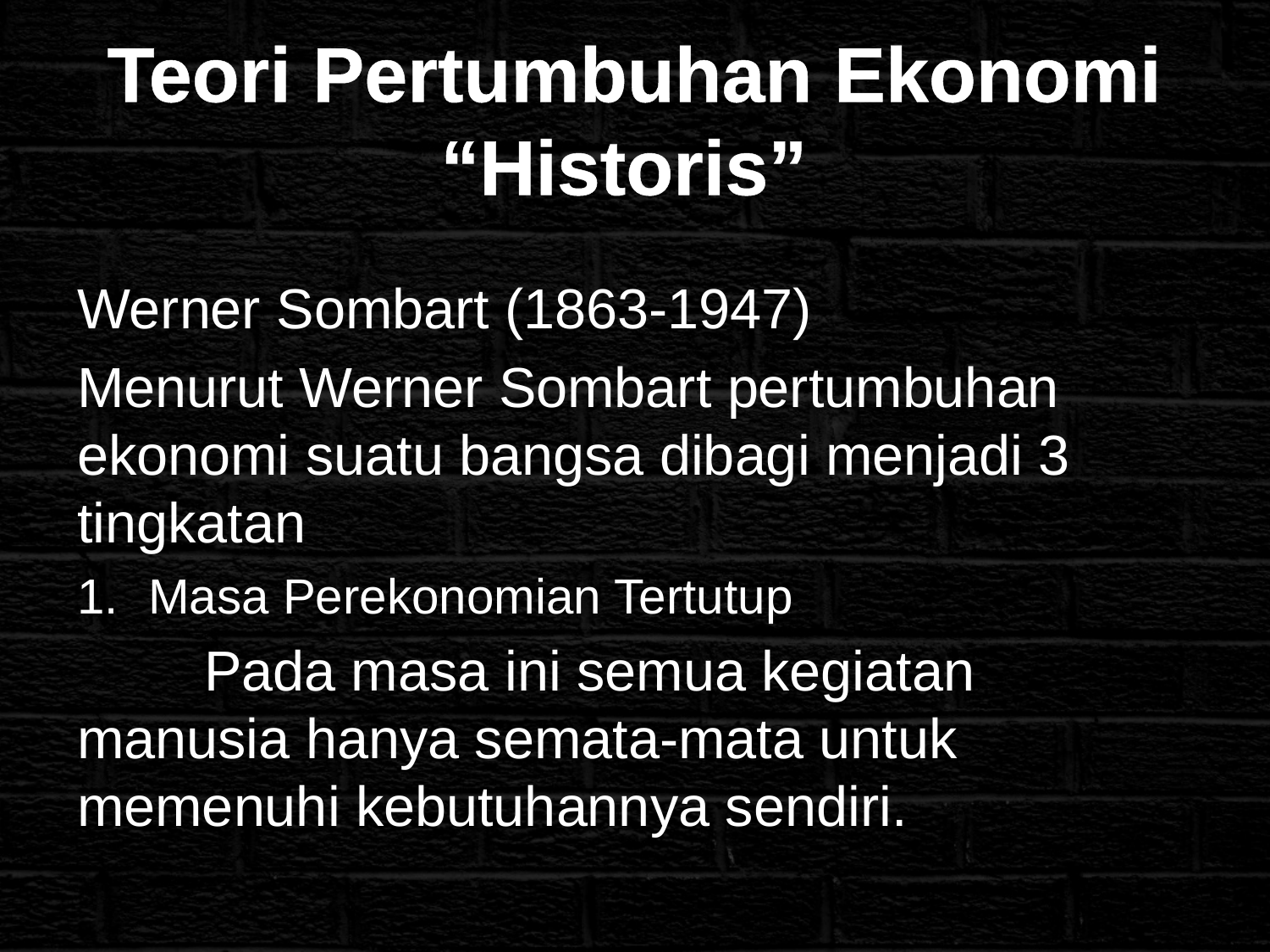

# Teori Pertumbuhan Ekonomi “Historis”
Werner Sombart (1863-1947)
Menurut Werner Sombart pertumbuhan ekonomi suatu bangsa dibagi menjadi 3 tingkatan
Masa Perekonomian Tertutup
	Pada masa ini semua kegiatan manusia hanya semata-mata untuk memenuhi kebutuhannya sendiri.